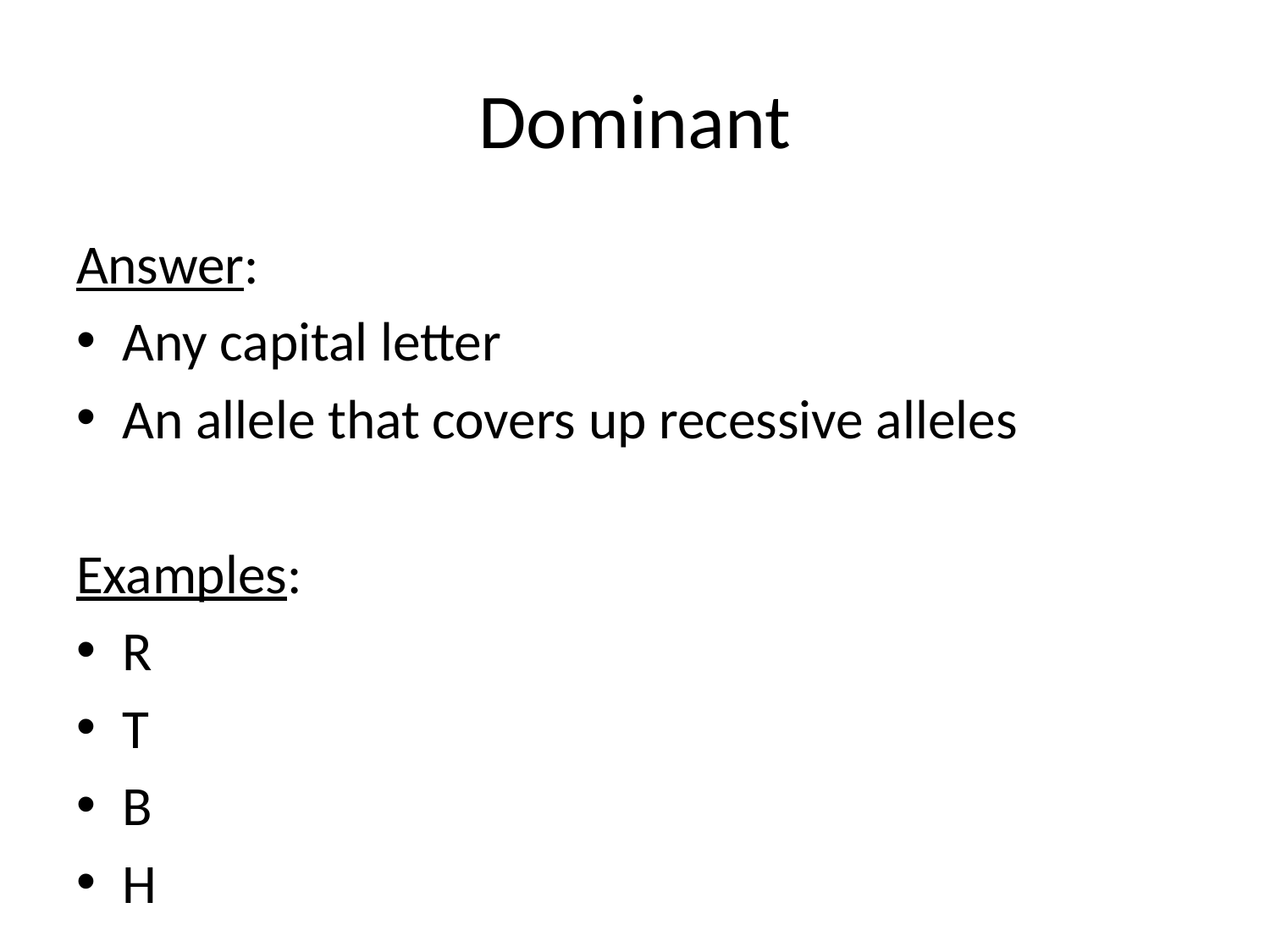

# Dominant
Answer:
Any capital letter
An allele that covers up recessive alleles

Examples:
R
T
B
H